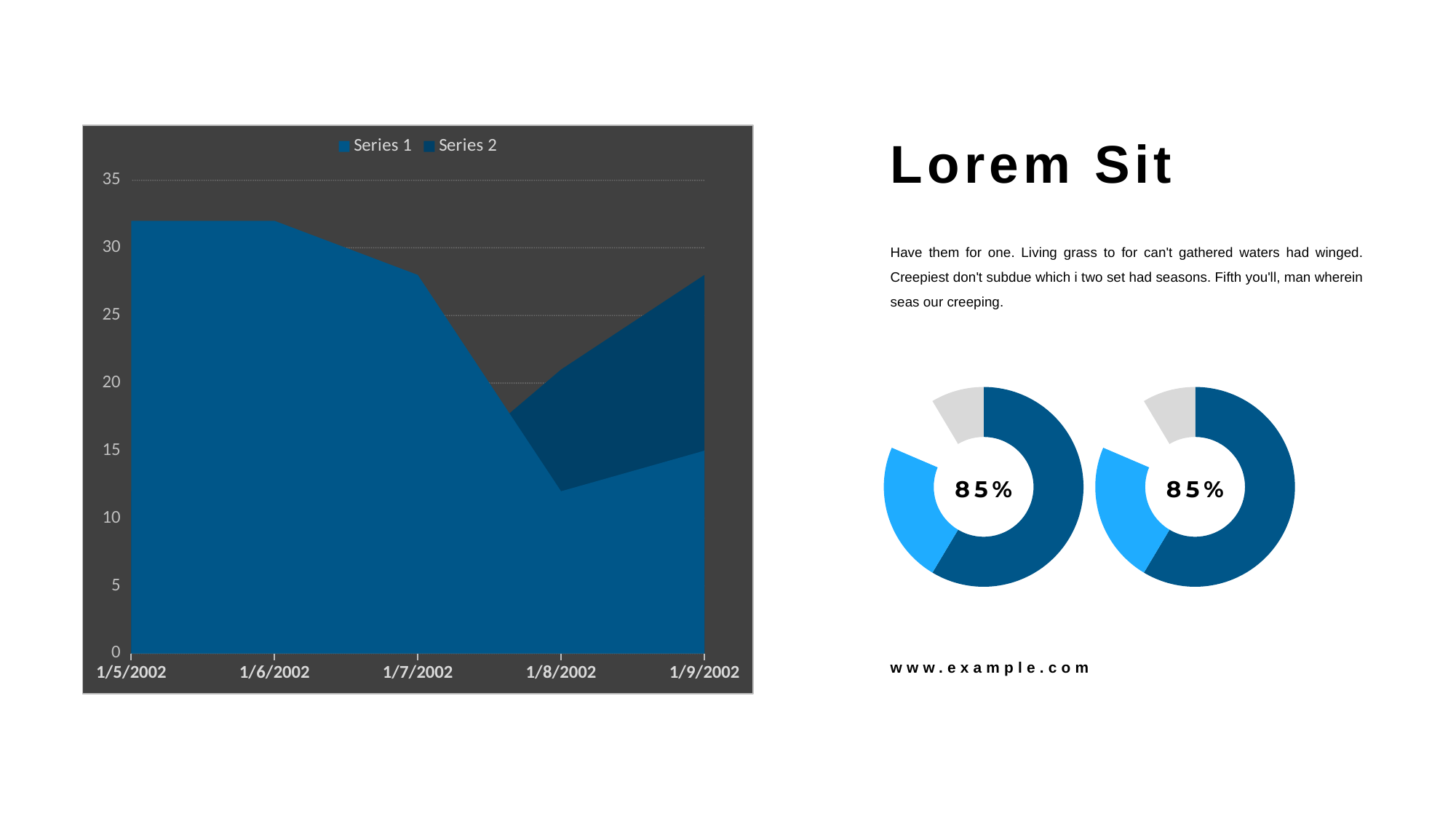

### Chart

| Category | Series 1 | Series 2 |
|---|---|---|
| 37261 | 32.0 | 12.0 |
| 37262 | 32.0 | 12.0 |
| 37263 | 28.0 | 12.0 |
| 37264 | 12.0 | 21.0 |
| 37265 | 15.0 | 28.0 |
Lorem Sit
Have them for one. Living grass to for can't gathered waters had winged. Creepiest don't subdue which i two set had seasons. Fifth you'll, man wherein seas our creeping.

### Chart

| Category | Sales |
|---|---|
| 1st Qtr | 8.2 |
| 2nd Qtr | 3.2 |
| 3rd Qtr | 1.4 |
| 4th Qtr | 1.2 |
85%

### Chart

| Category | Sales |
|---|---|
| 1st Qtr | 8.2 |
| 2nd Qtr | 3.2 |
| 3rd Qtr | 1.4 |
| 4th Qtr | 1.2 |
85%
www.example.com